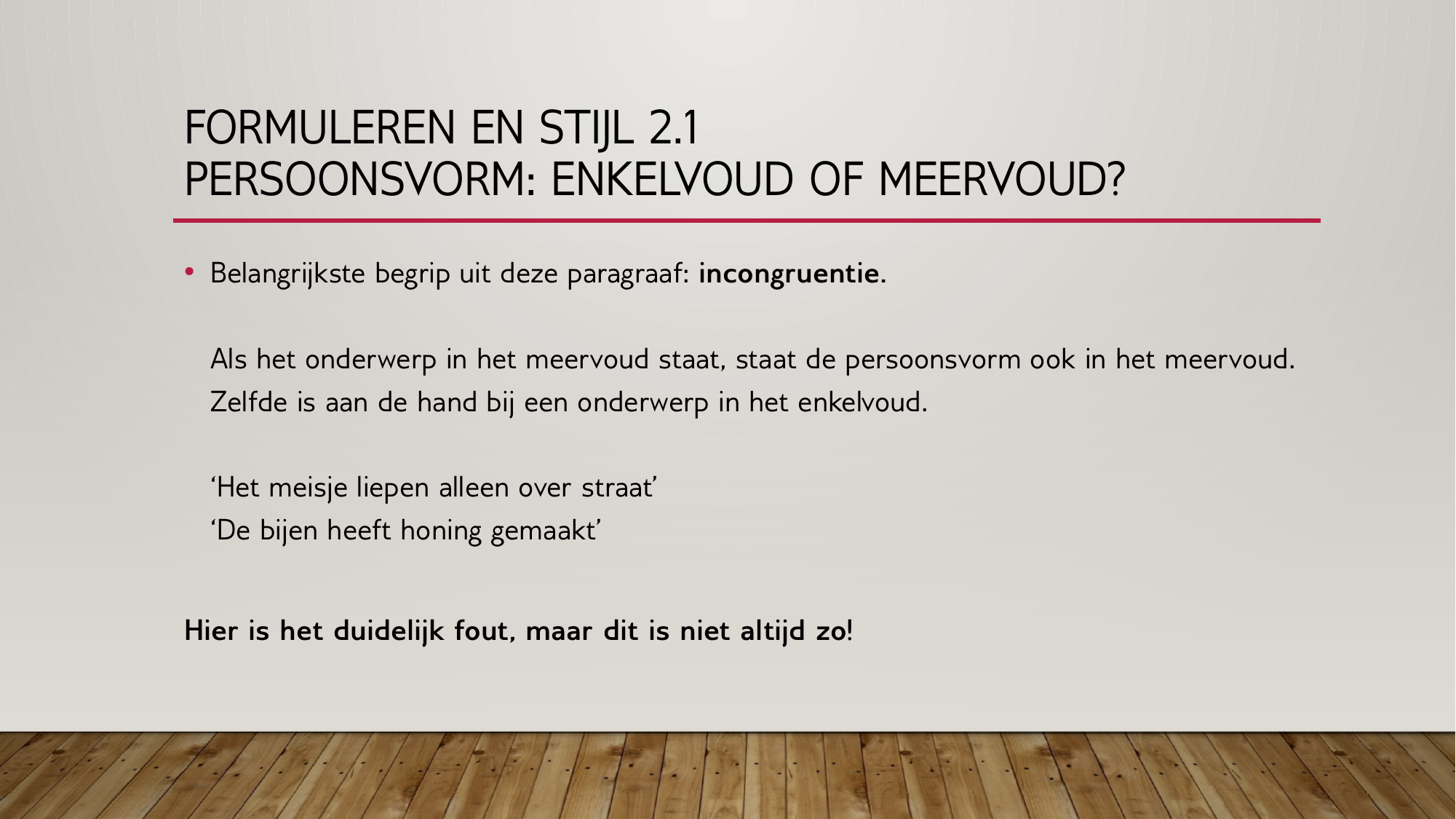

# Formuleren en stijl 2.1 Persoonsvorm: enkelvoud of meervoud?
Belangrijkste begrip uit deze paragraaf: incongruentie.
Als het onderwerp in het meervoud staat, staat de persoonsvorm ook in het meervoud. Zelfde is aan de hand bij een onderwerp in het enkelvoud.
‘Het meisje liepen alleen over straat’
‘De bijen heeft honing gemaakt’
Hier is het duidelijk fout, maar dit is niet altijd zo!